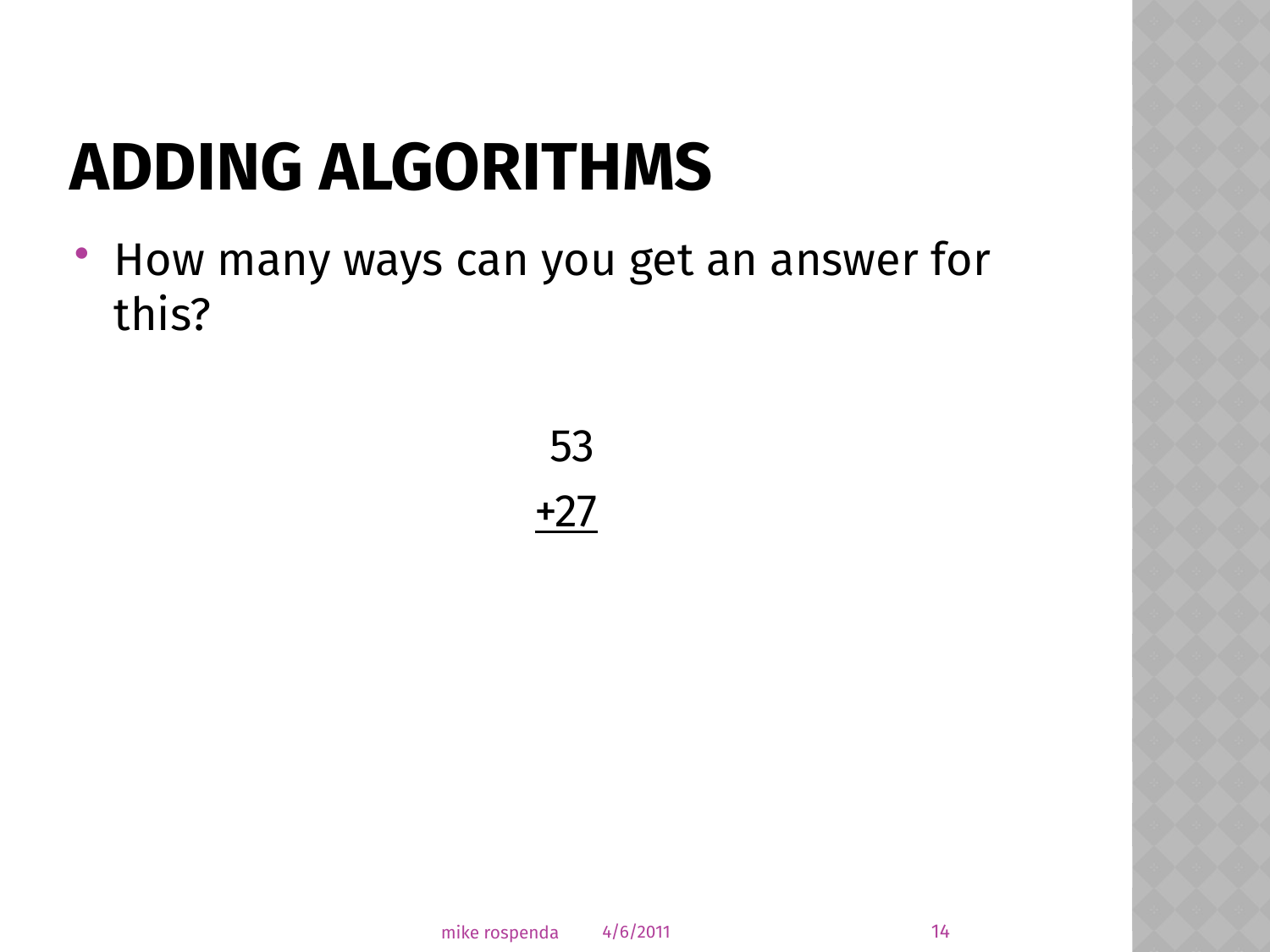

# Adding Algorithms
How many ways can you get an answer for this?

 53
+27

14
mike rospenda
4/6/2011